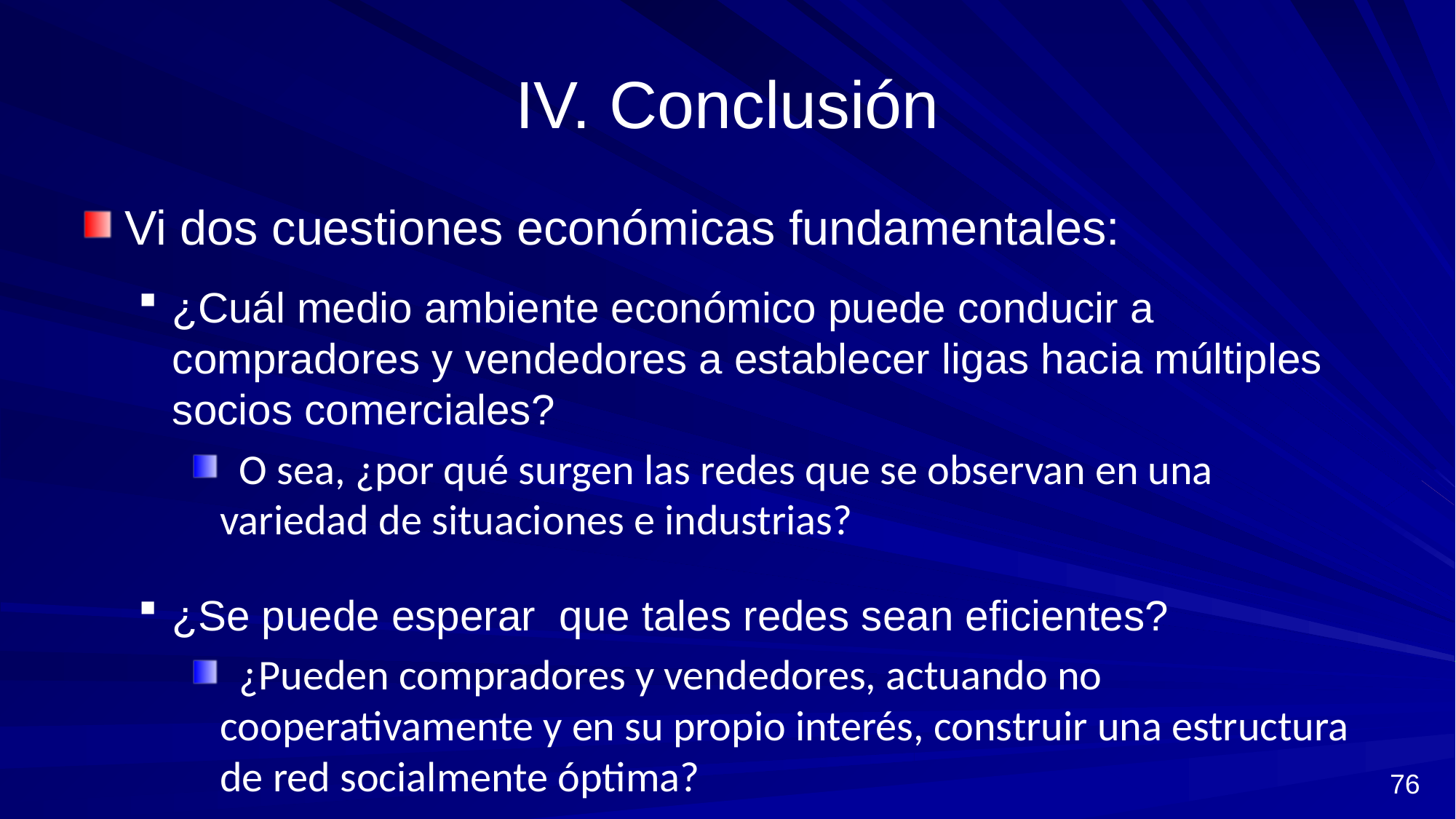

# IV. Conclusión
Vi dos cuestiones económicas fundamentales:

¿Cuál medio ambiente económico puede conducir a compradores y vendedores a establecer ligas hacia múltiples socios comerciales?
  O sea, ¿por qué surgen las redes que se observan en una variedad de situaciones e industrias?

¿Se puede esperar  que tales redes sean eficientes?
  ¿Pueden compradores y vendedores, actuando no cooperativamente y en su propio interés, construir una estructura de red socialmente óptima?
76